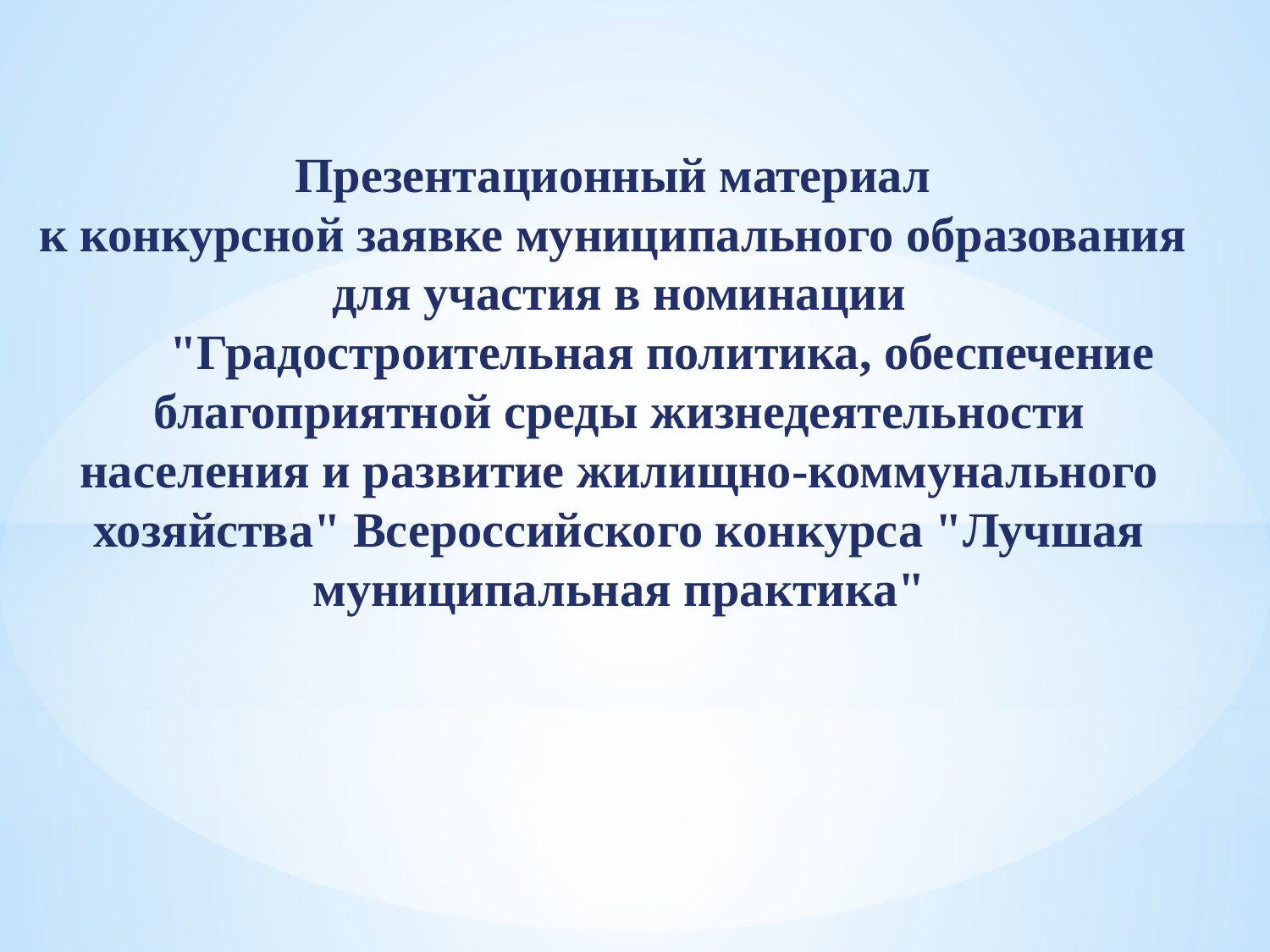

Презентационный материал
к конкурсной заявке муниципального образования
для участия в номинации
       "Градостроительная политика, обеспечение благоприятной среды жизнедеятельности населения и развитие жилищно-коммунального хозяйства" Всероссийского конкурса "Лучшая муниципальная практика"